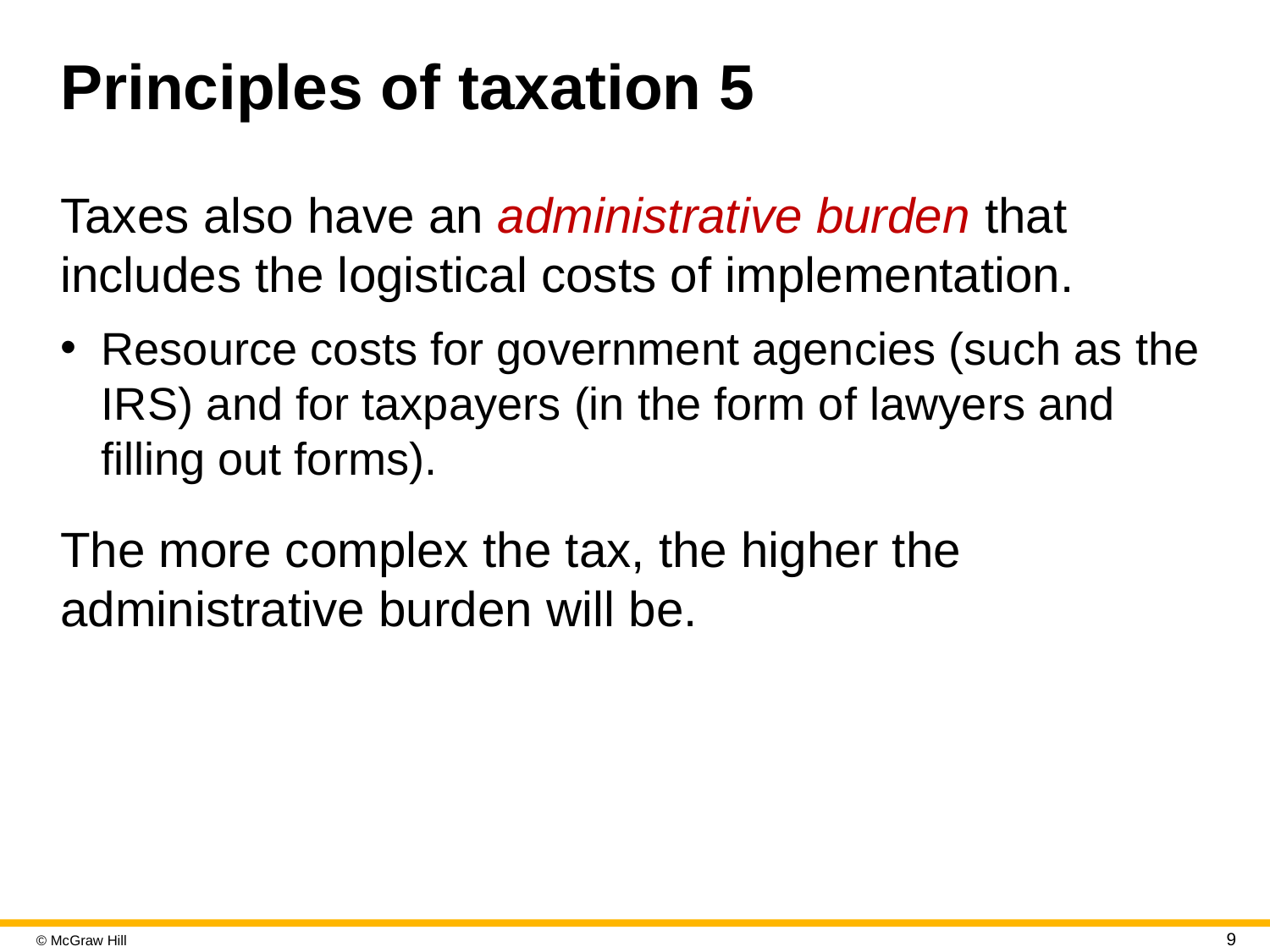

# Principles of taxation 5
Taxes also have an administrative burden that includes the logistical costs of implementation.
Resource costs for government agencies (such as the I R S) and for taxpayers (in the form of lawyers and filling out forms).
The more complex the tax, the higher the administrative burden will be.